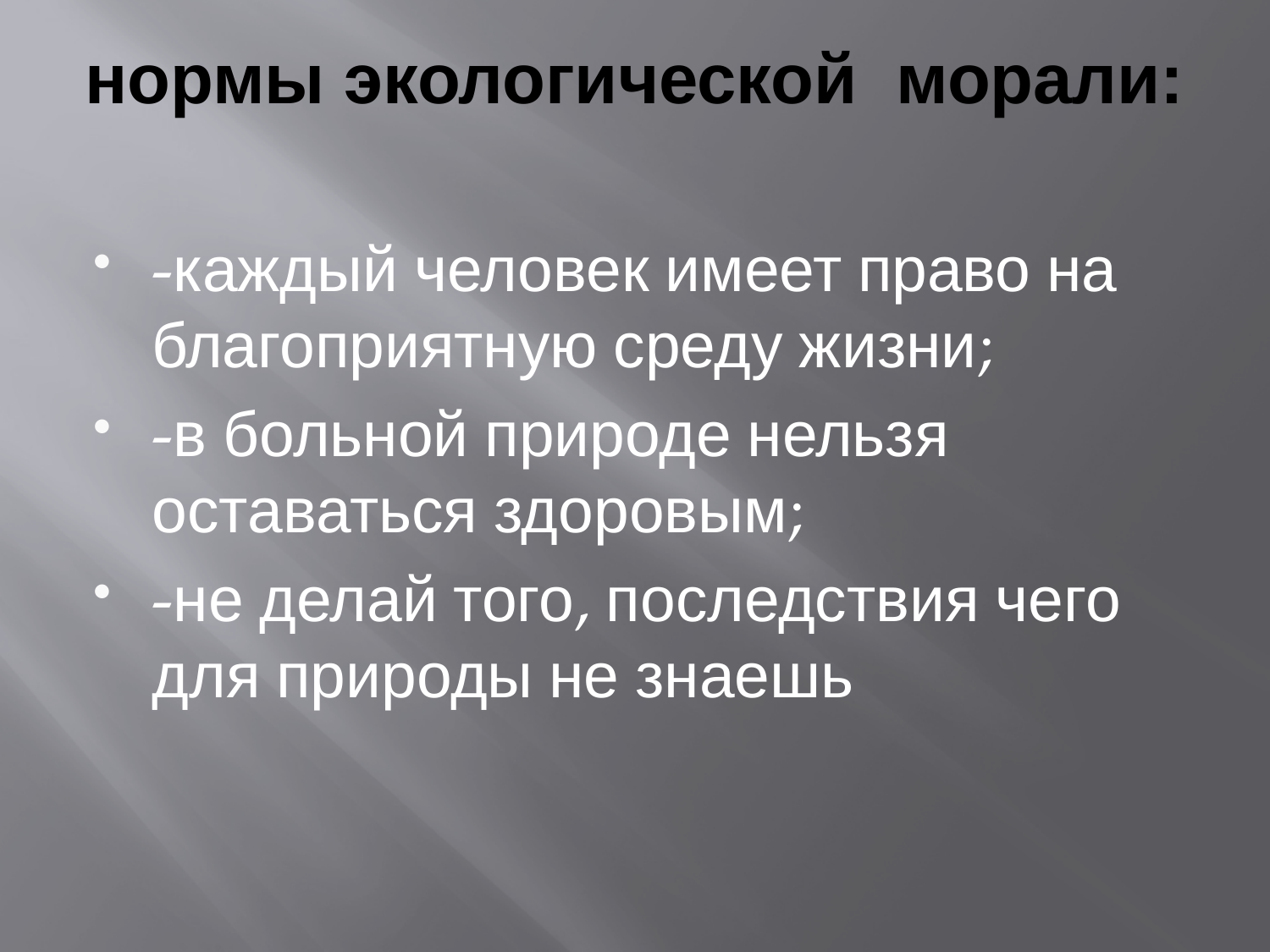

# нормы экологической  морали:
-каждый человек имеет право на благоприятную среду жизни;
-в больной природе нельзя оставаться здоровым;
-не делай того, последствия чего для природы не знаешь